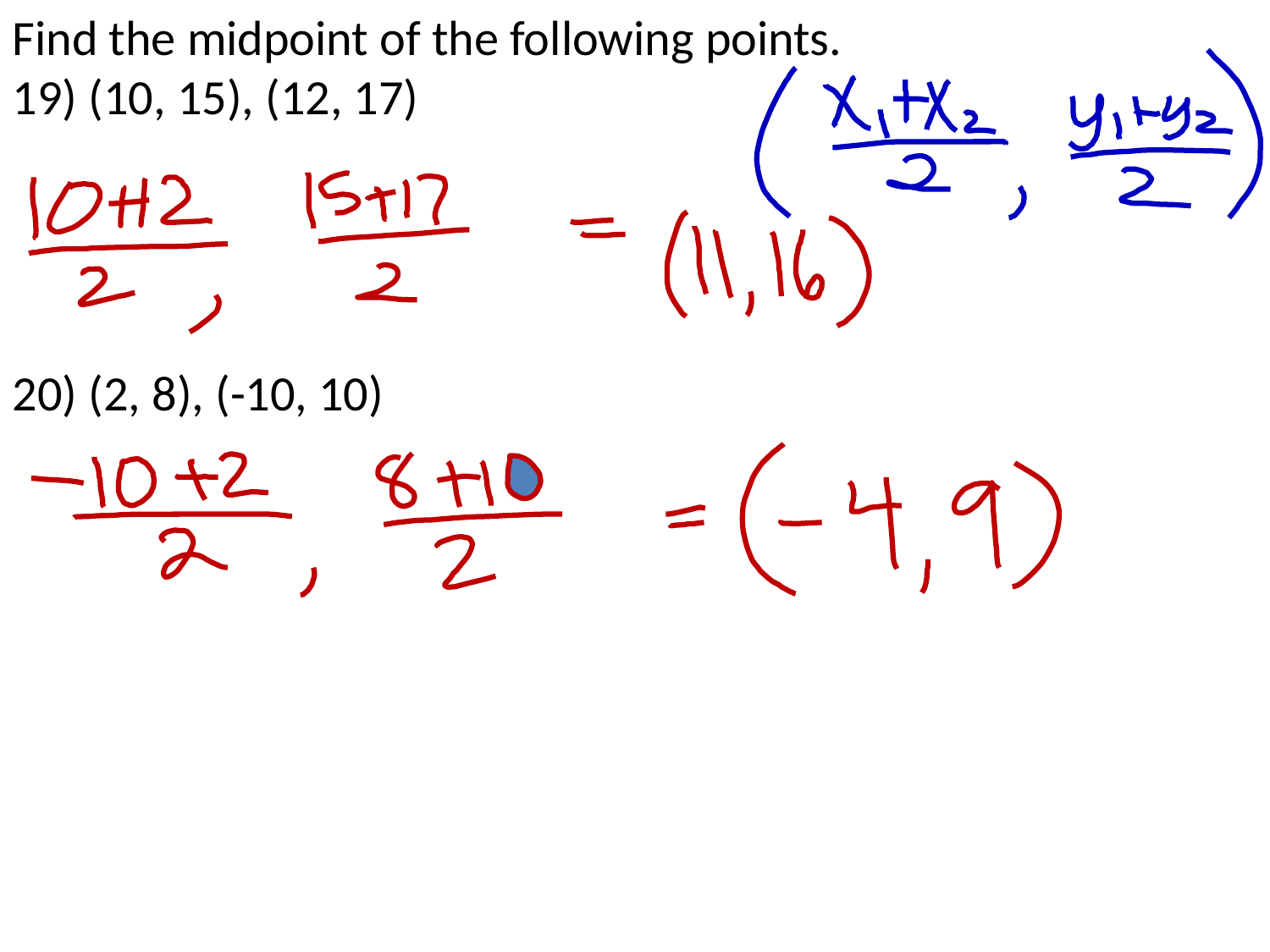

Find the midpoint of the following points.
19) (10, 15), (12, 17)

20) (2, 8), (-10, 10)